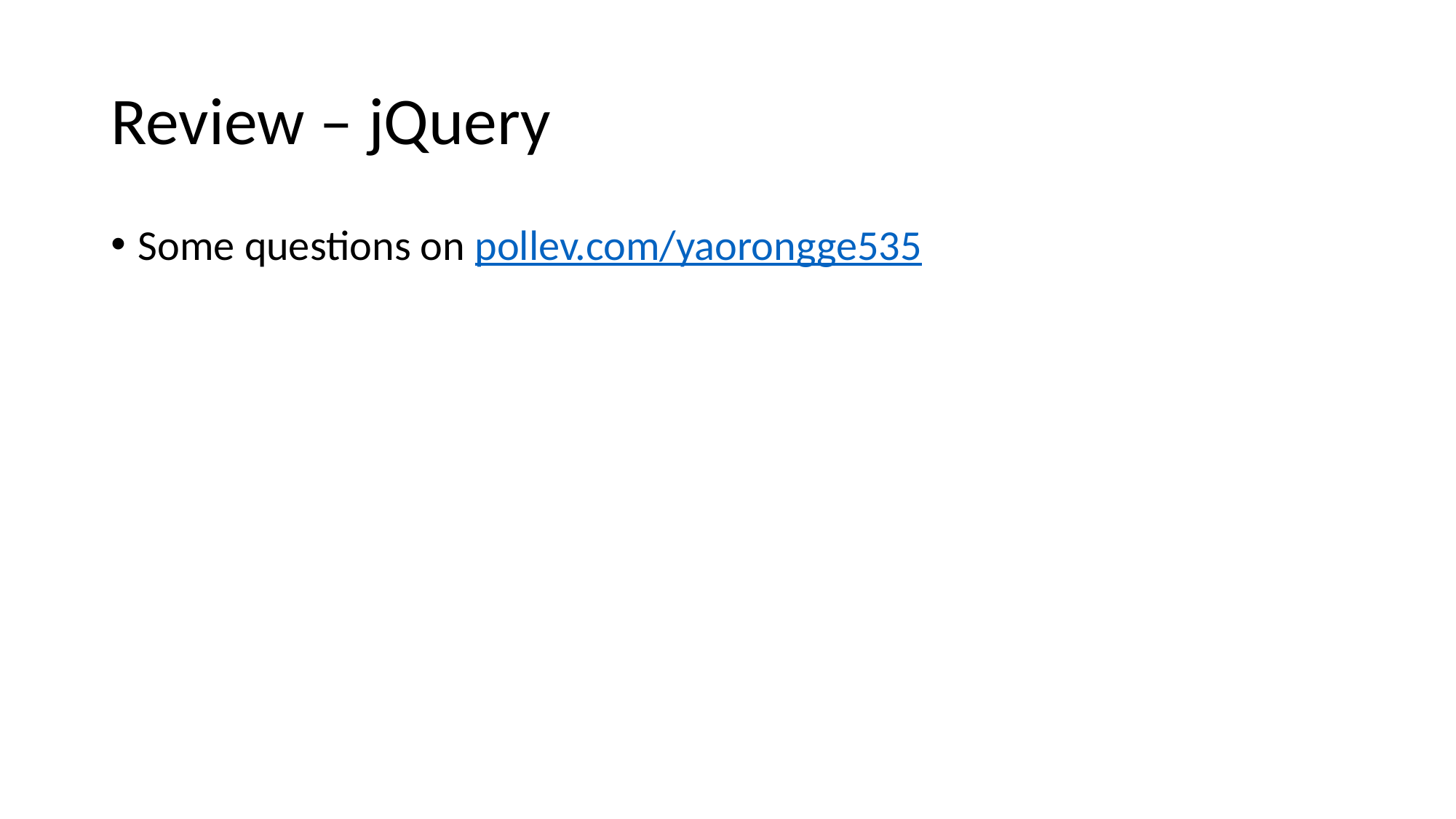

# Review – jQuery
Some questions on pollev.com/yaorongge535